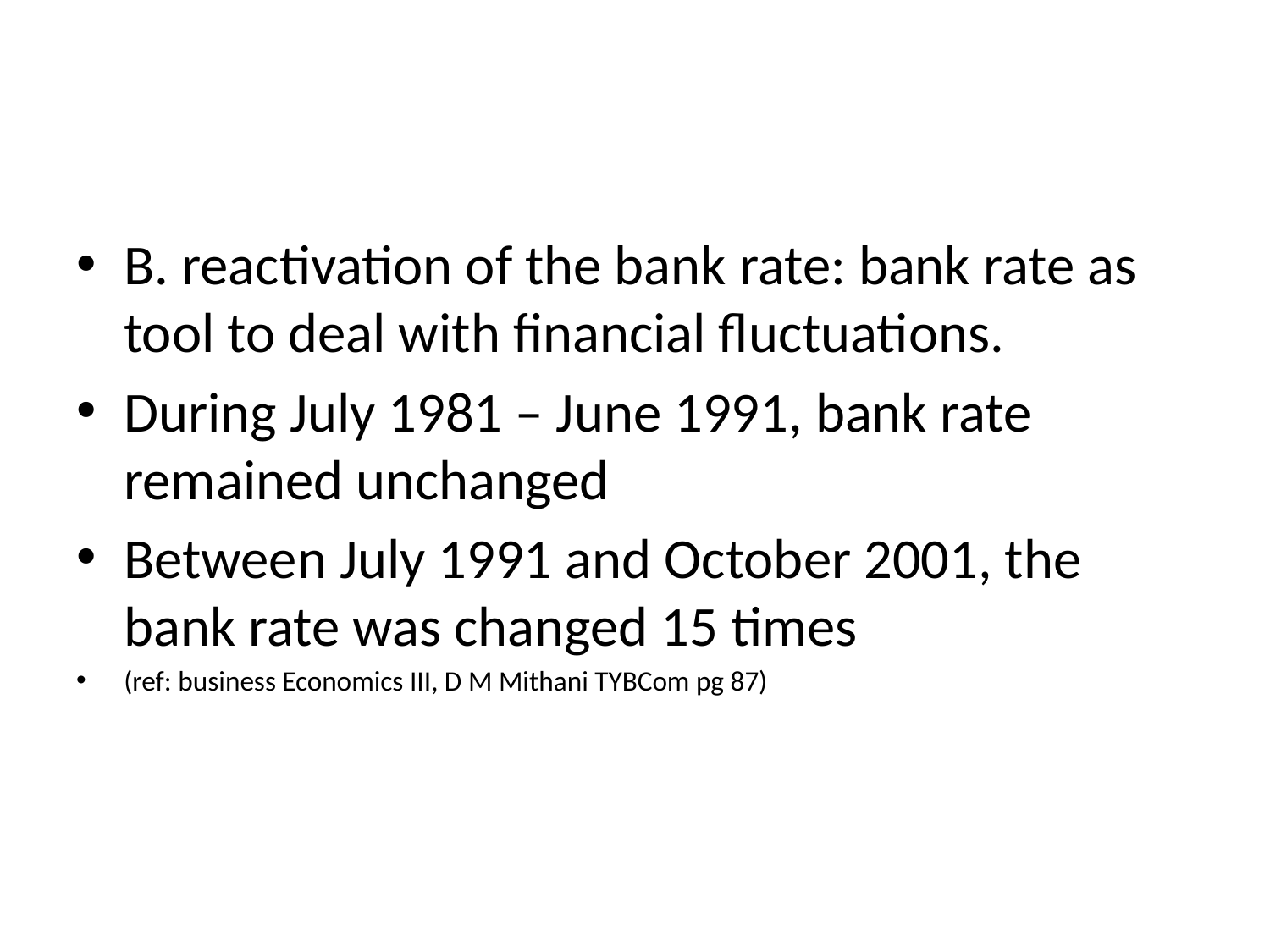

#
B. reactivation of the bank rate: bank rate as tool to deal with financial fluctuations.
During July 1981 – June 1991, bank rate remained unchanged
Between July 1991 and October 2001, the bank rate was changed 15 times
(ref: business Economics III, D M Mithani TYBCom pg 87)